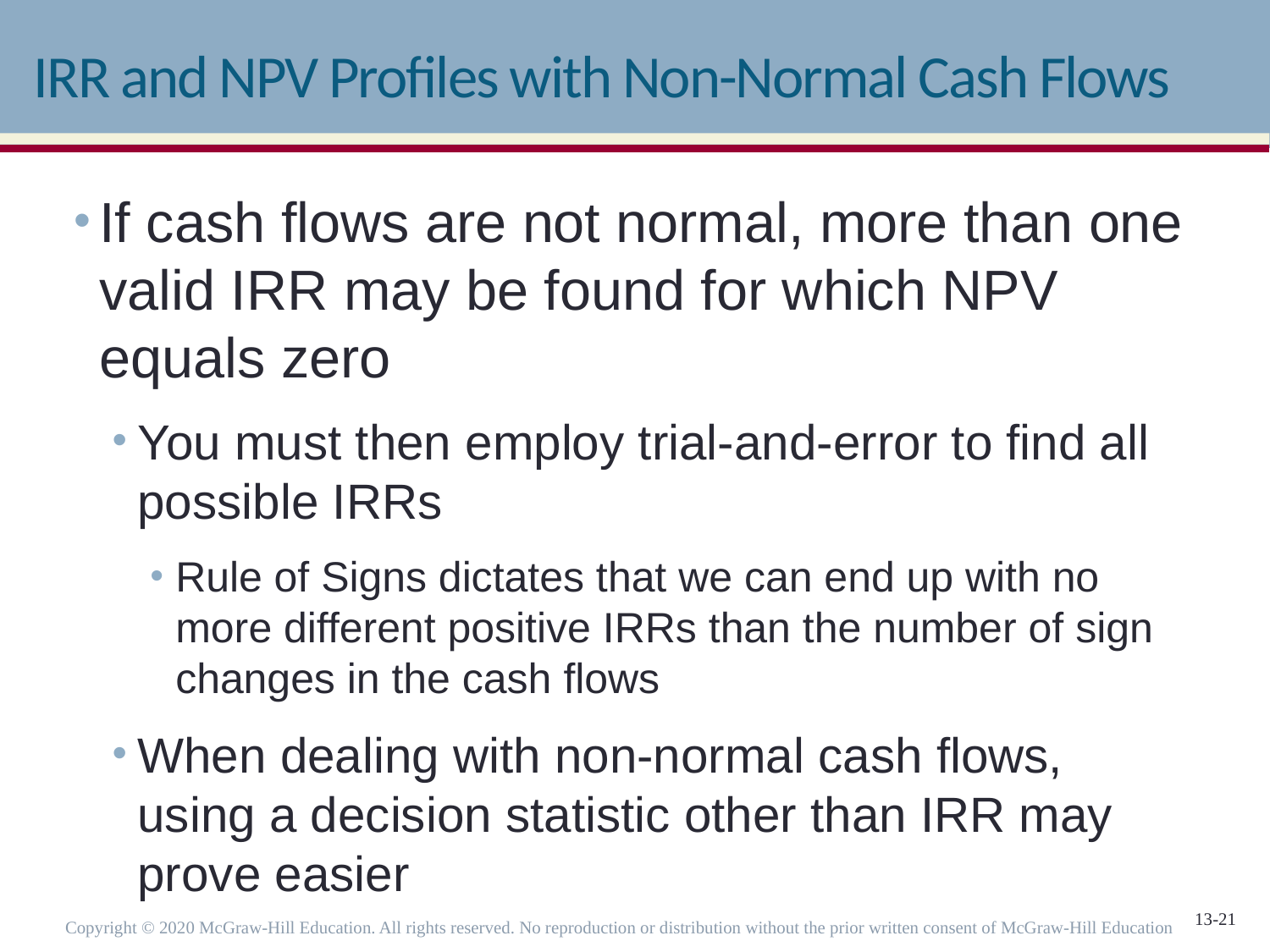

# IRR and NPV Profiles with Non-Normal Cash Flows
If cash flows are not normal, more than one valid IRR may be found for which NPV equals zero
You must then employ trial-and-error to find all possible IRRs
Rule of Signs dictates that we can end up with no more different positive IRRs than the number of sign changes in the cash flows
When dealing with non-normal cash flows, using a decision statistic other than IRR may prove easier
Copyright © 2020 McGraw-Hill Education. All rights reserved. No reproduction or distribution without the prior written consent of McGraw-Hill Education